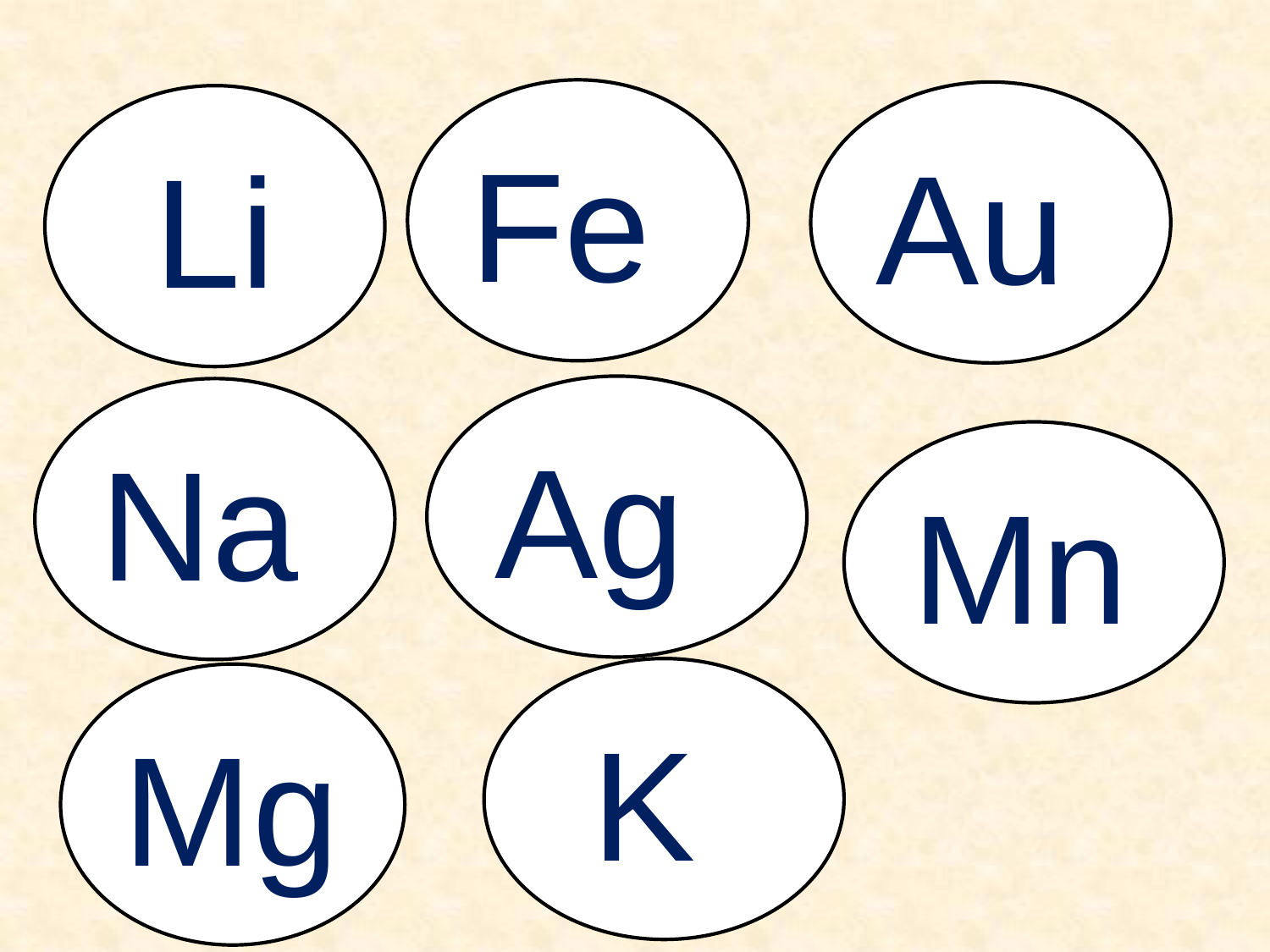

Fe
Au
Li
Ag
Na
Mn
 K
Mg